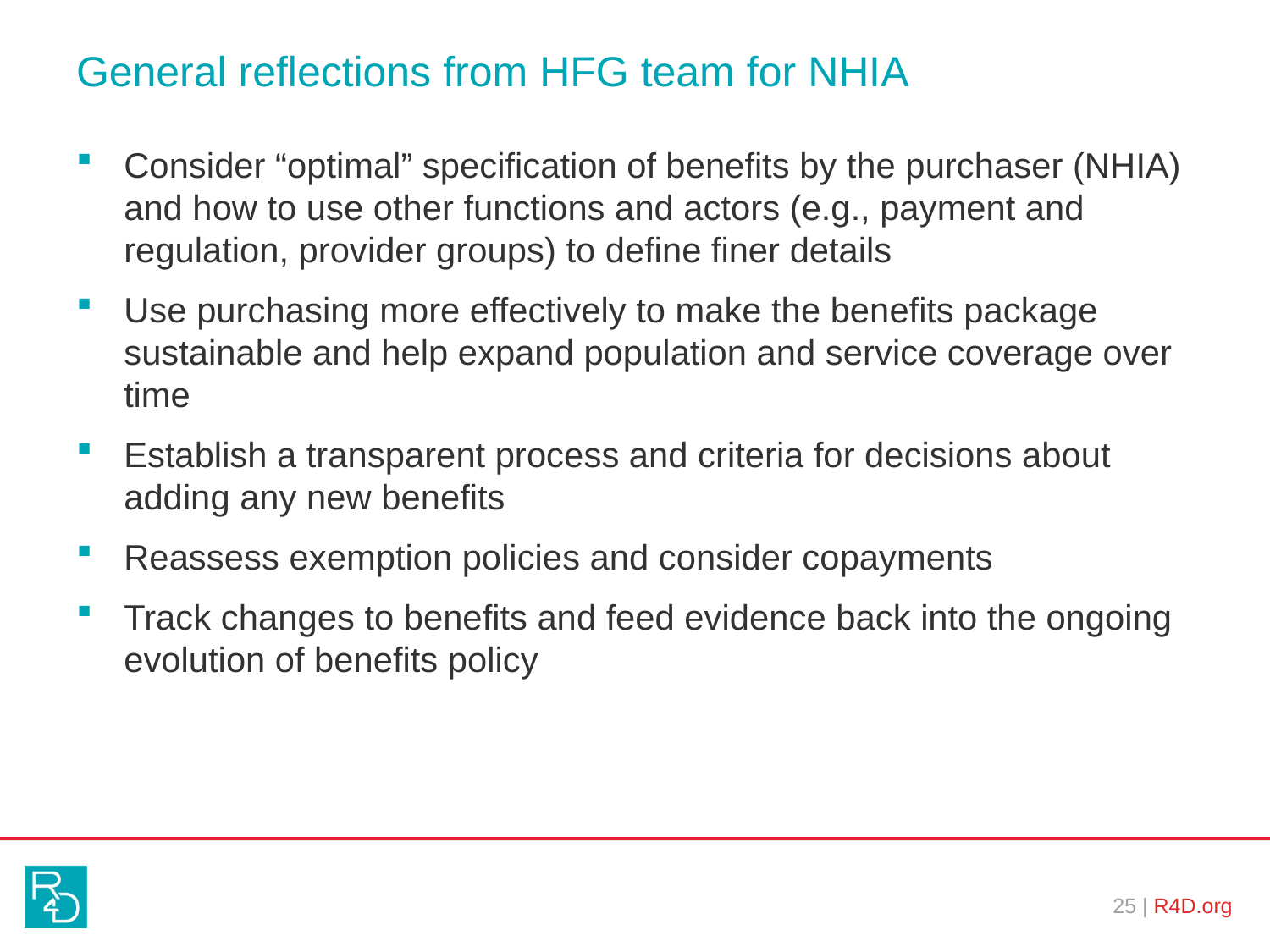

# General reflections from HFG team for NHIA
Consider “optimal” specification of benefits by the purchaser (NHIA) and how to use other functions and actors (e.g., payment and regulation, provider groups) to define finer details
Use purchasing more effectively to make the benefits package sustainable and help expand population and service coverage over time
Establish a transparent process and criteria for decisions about adding any new benefits
Reassess exemption policies and consider copayments
Track changes to benefits and feed evidence back into the ongoing evolution of benefits policy

25 | R4D.org